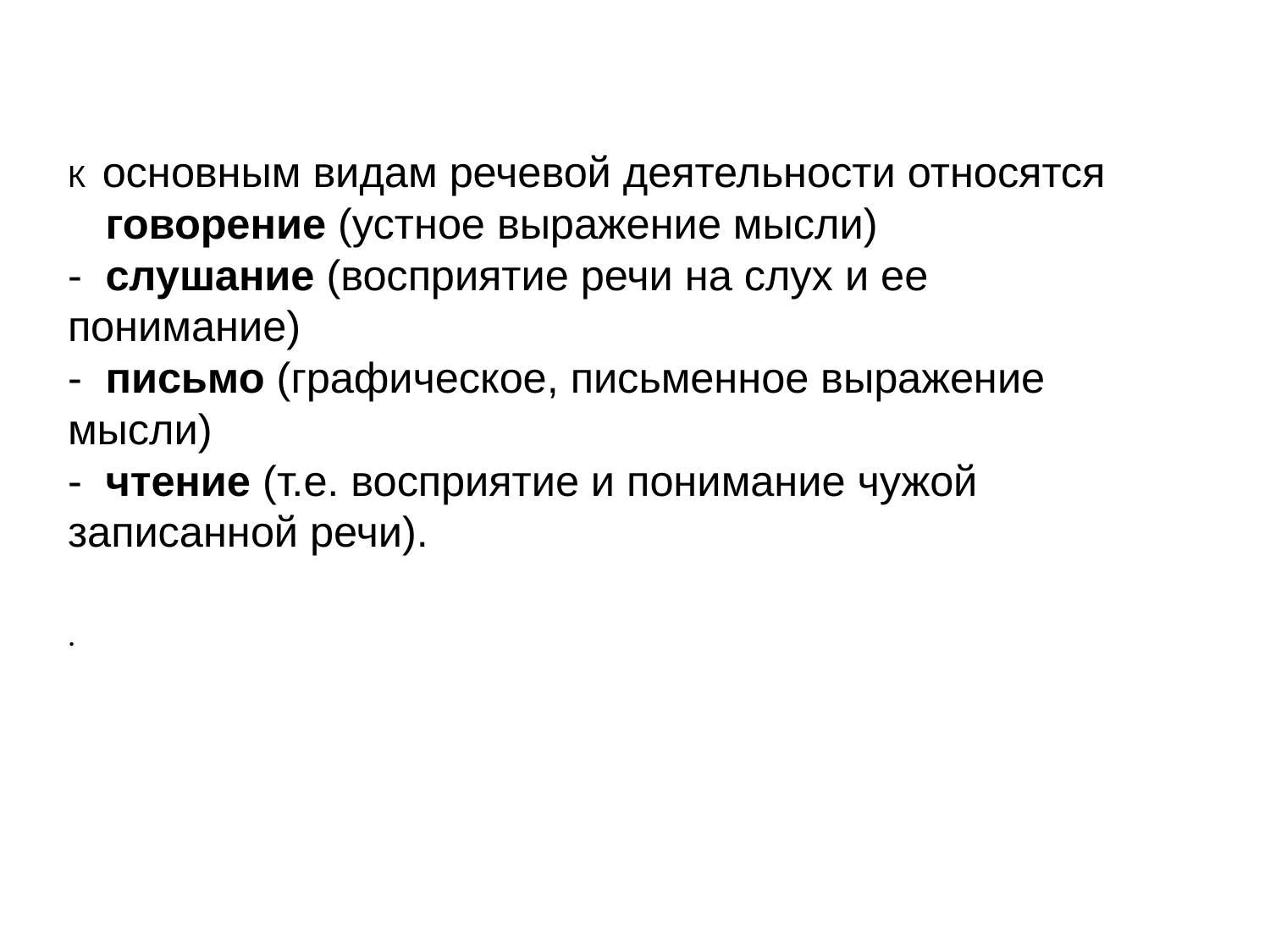

К  основным видам речевой деятельности относятся:
-  говорение (устное выражение мысли)
-  слушание (восприятие речи на слух и ее    понимание)
-  письмо (графическое, письменное выражение мысли)
-  чтение (т.е. восприятие и понимание чужой записанной речи).
.